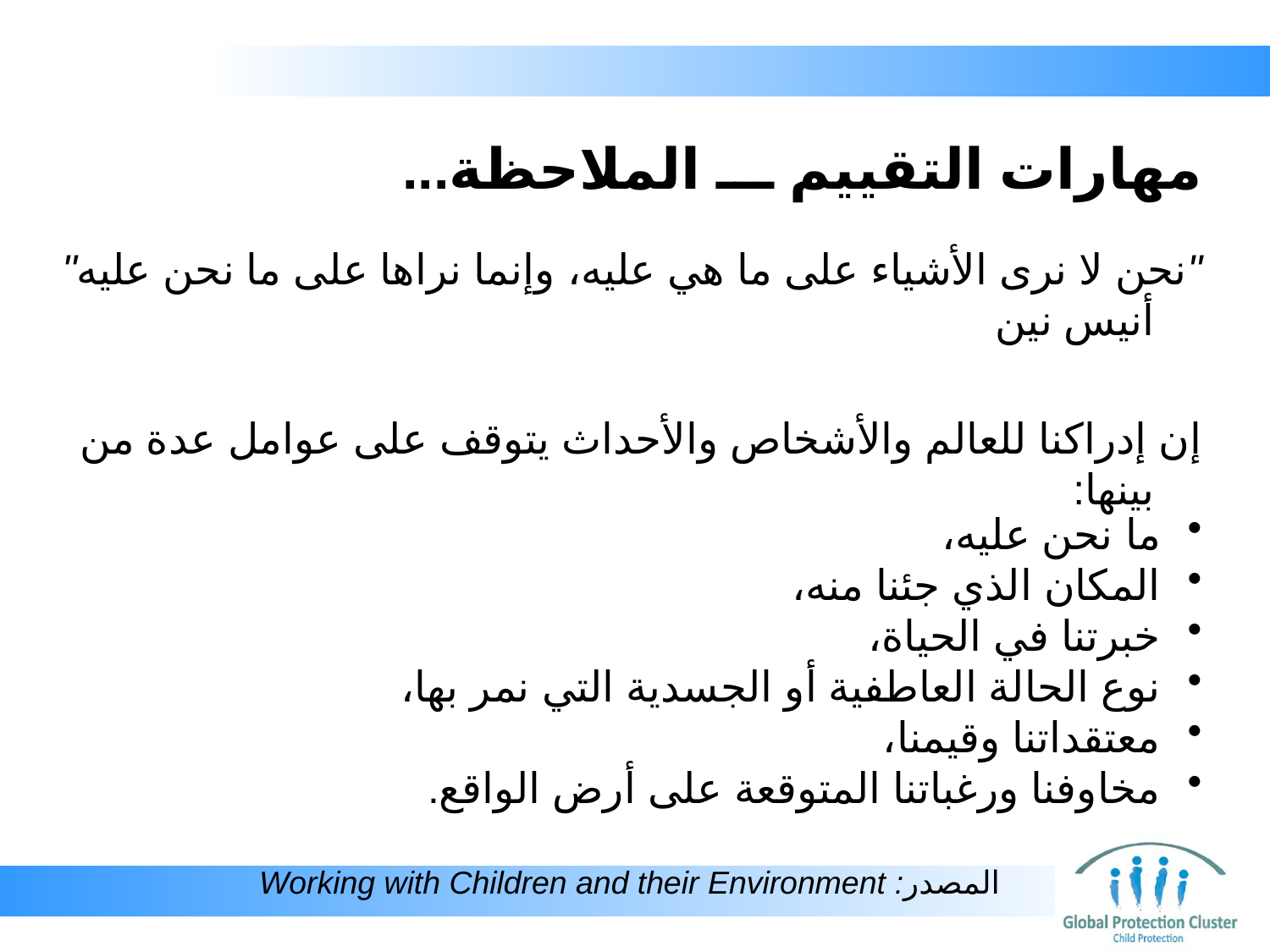

# مهارات التقييم ـــ الملاحظة...
‏"نحن لا نرى الأشياء على ما هي عليه، وإنما نراها على ما نحن عليه" أنيس نين

إن إدراكنا للعالم والأشخاص والأحداث يتوقف على عوامل عدة من بينها:

 ما نحن عليه،
 المكان الذي جئنا منه،
 خبرتنا في الحياة،
 نوع الحالة العاطفية أو الجسدية التي نمر بها،
 معتقداتنا وقيمنا،
 مخاوفنا ورغباتنا المتوقعة على أرض الواقع.

المصدر: Working with Children and their Environment